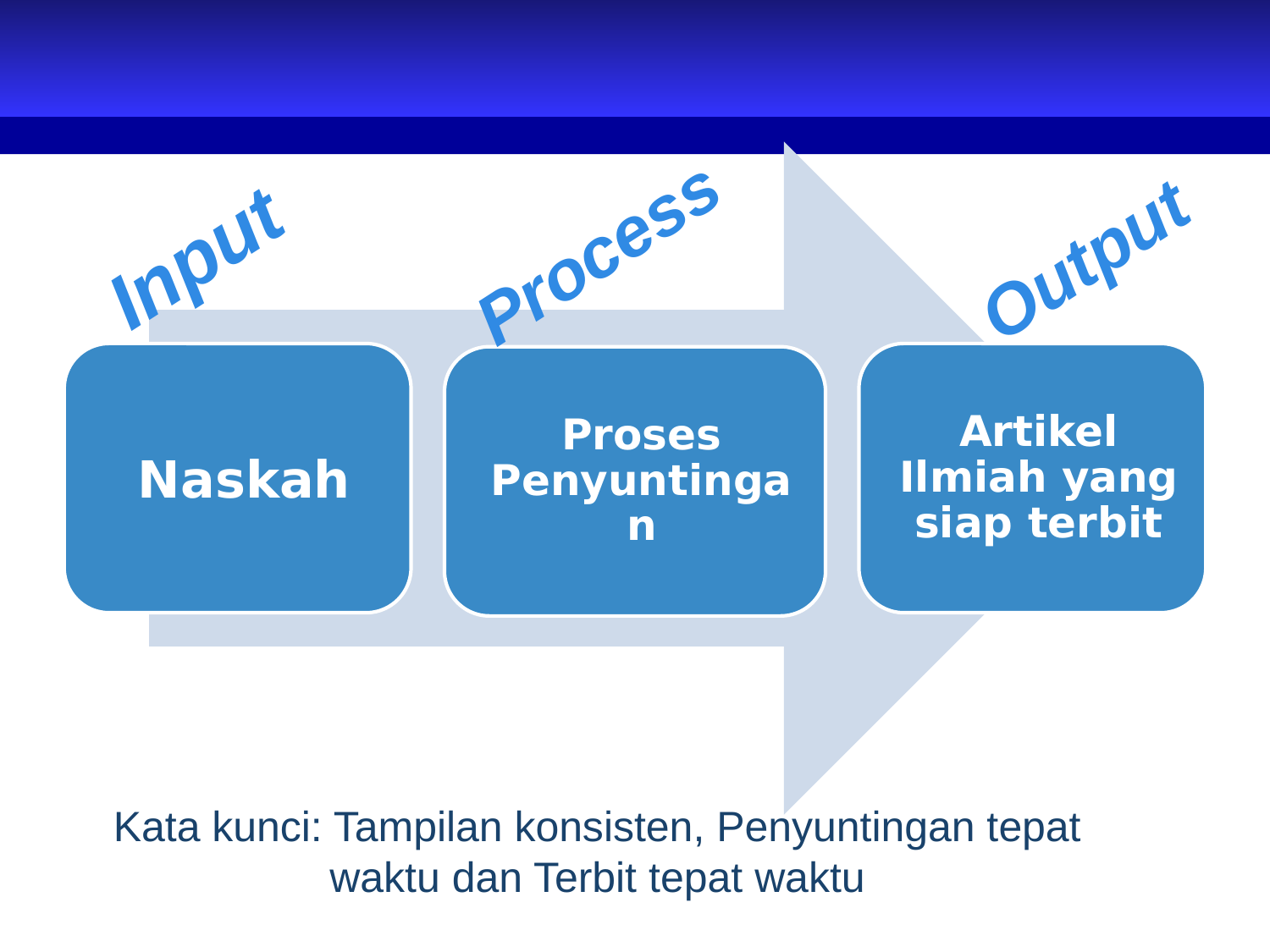

#

Naskah

Proses Penyuntingan
Artikel Ilmiah yang siap terbit
Process
Input
Output
Kata kunci: Tampilan konsisten, Penyuntingan tepat waktu dan Terbit tepat waktu